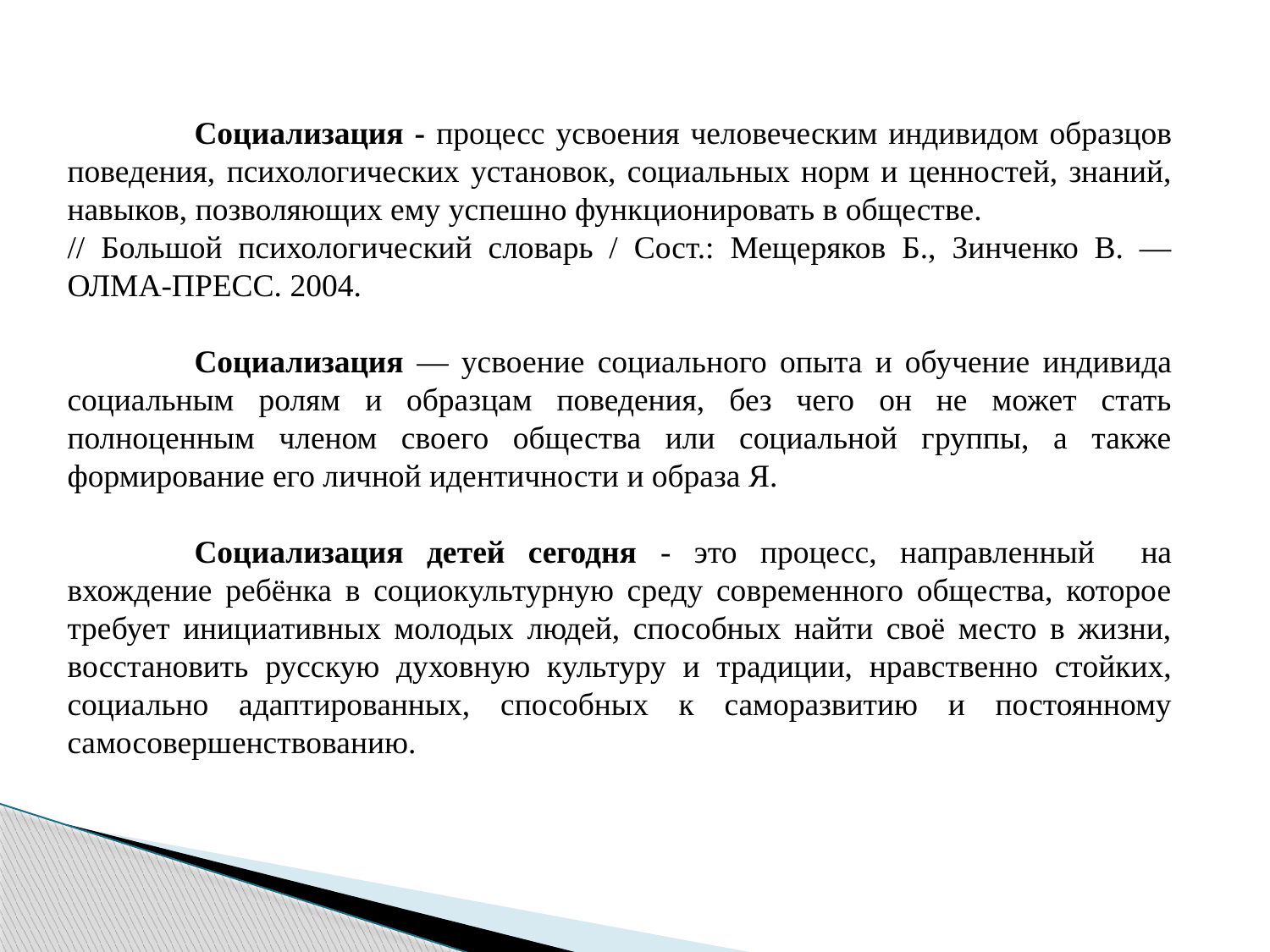

Социализация - процесс усвоения человеческим индивидом образцов поведения, психологических установок, социальных норм и ценностей, знаний, навыков, позволяющих ему успешно функционировать в обществе.
// Большой психологический словарь / Сост.: Мещеряков Б., Зинченко В. — ОЛМА-ПРЕСС. 2004.

	Социализация — усвоение социального опыта и обучение индивида социальным ролям и образцам поведения, без чего он не может стать полноценным членом своего общества или социальной группы, а также формирование его личной идентичности и образа Я.

	Социализация детей сегодня - это процесс, направленный  на вхождение ребёнка в социокультурную среду современного общества, которое требует инициативных молодых людей, способных найти своё место в жизни, восстановить русскую духовную культуру и традиции, нравственно стойких, социально адаптированных, способных к саморазвитию и постоянному самосовершенствованию.